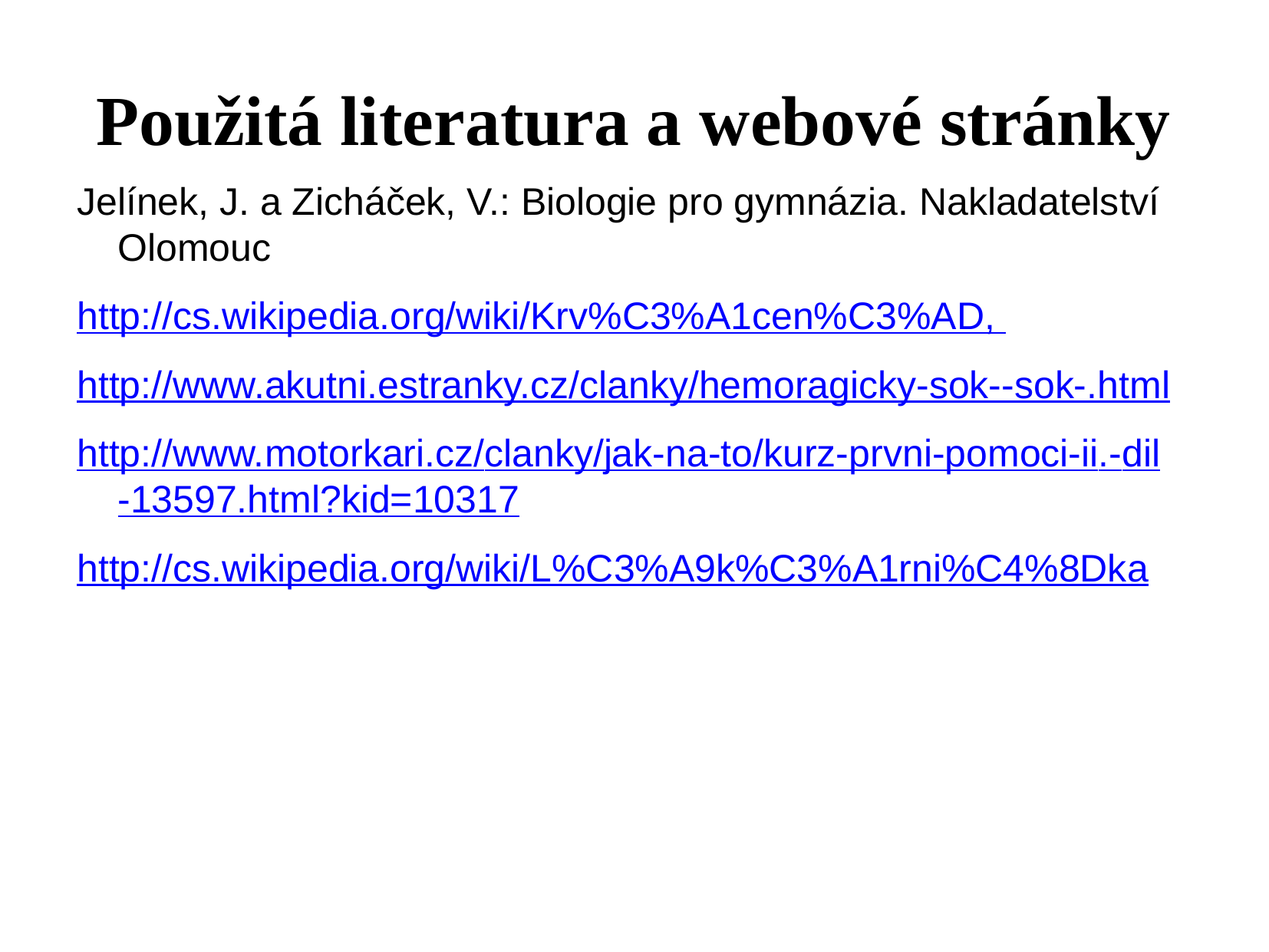

# Použitá literatura a webové stránky
Jelínek, J. a Zicháček, V.: Biologie pro gymnázia. Nakladatelství Olomouc
http://cs.wikipedia.org/wiki/Krv%C3%A1cen%C3%AD,
http://www.akutni.estranky.cz/clanky/hemoragicky-sok--sok-.html
http://www.motorkari.cz/clanky/jak-na-to/kurz-prvni-pomoci-ii.-dil-13597.html?kid=10317
http://cs.wikipedia.org/wiki/L%C3%A9k%C3%A1rni%C4%8Dka